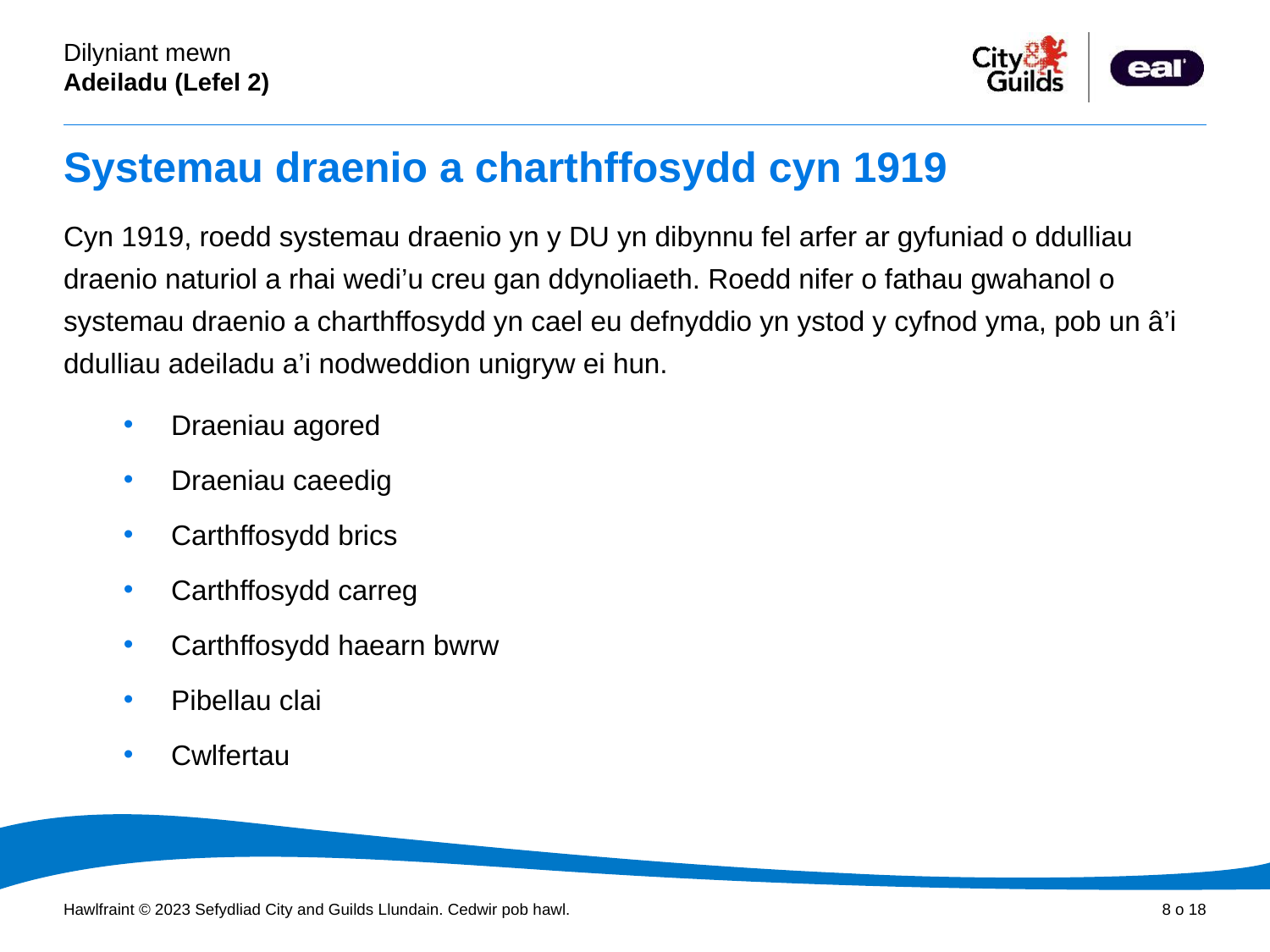

# Systemau draenio a charthffosydd cyn 1919
Cyn 1919, roedd systemau draenio yn y DU yn dibynnu fel arfer ar gyfuniad o ddulliau draenio naturiol a rhai wedi’u creu gan ddynoliaeth. Roedd nifer o fathau gwahanol o systemau draenio a charthffosydd yn cael eu defnyddio yn ystod y cyfnod yma, pob un â’i ddulliau adeiladu a’i nodweddion unigryw ei hun.
Draeniau agored
Draeniau caeedig
Carthffosydd brics
Carthffosydd carreg
Carthffosydd haearn bwrw
Pibellau clai
Cwlfertau